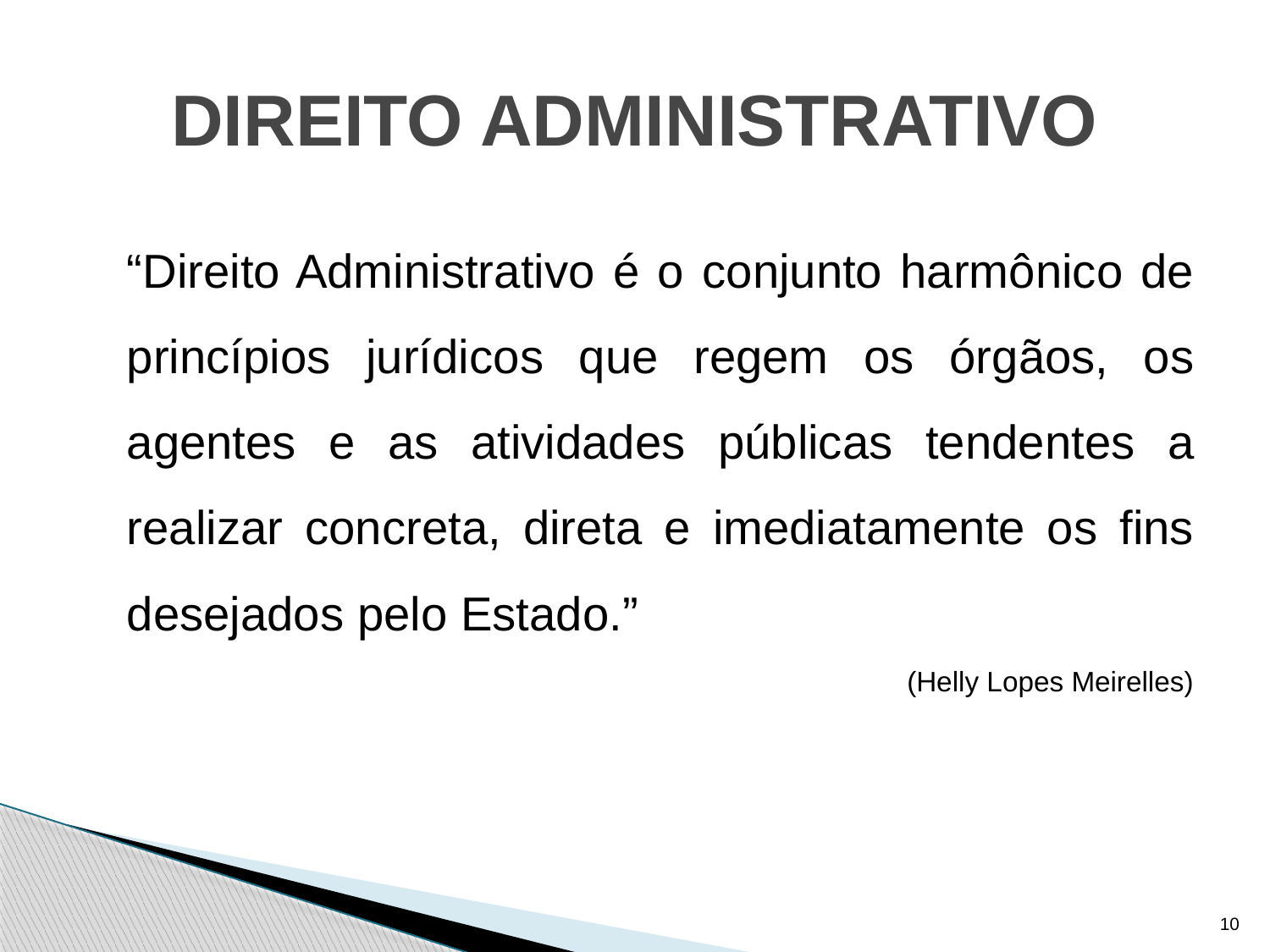

# DIREITO ADMINISTRATIVO
	“Direito Administrativo é o conjunto harmônico de princípios jurídicos que regem os órgãos, os agentes e as atividades públicas tendentes a realizar concreta, direta e imediatamente os fins desejados pelo Estado.”
(Helly Lopes Meirelles)
10